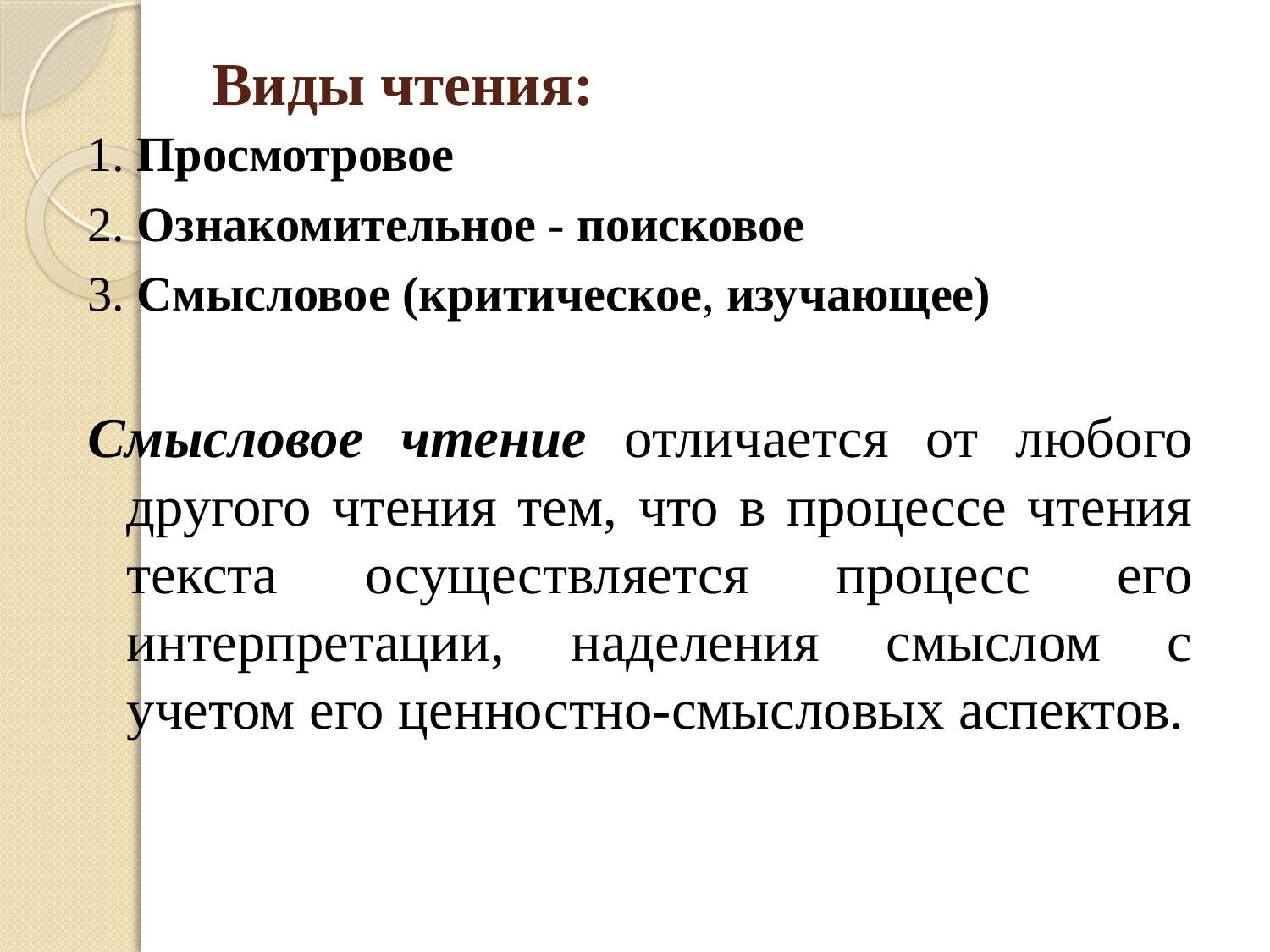

# Виды чтения:
1. Просмотровое
2. Ознакомительное - поисковое
3. Смысловое (критическое, изучающее)

Смысловое чтение отличается от любого другого чтения тем, что в процессе чтения текста осуществляется процесс его интерпретации, наделения смыслом с учетом его ценностно-смысловых аспектов.